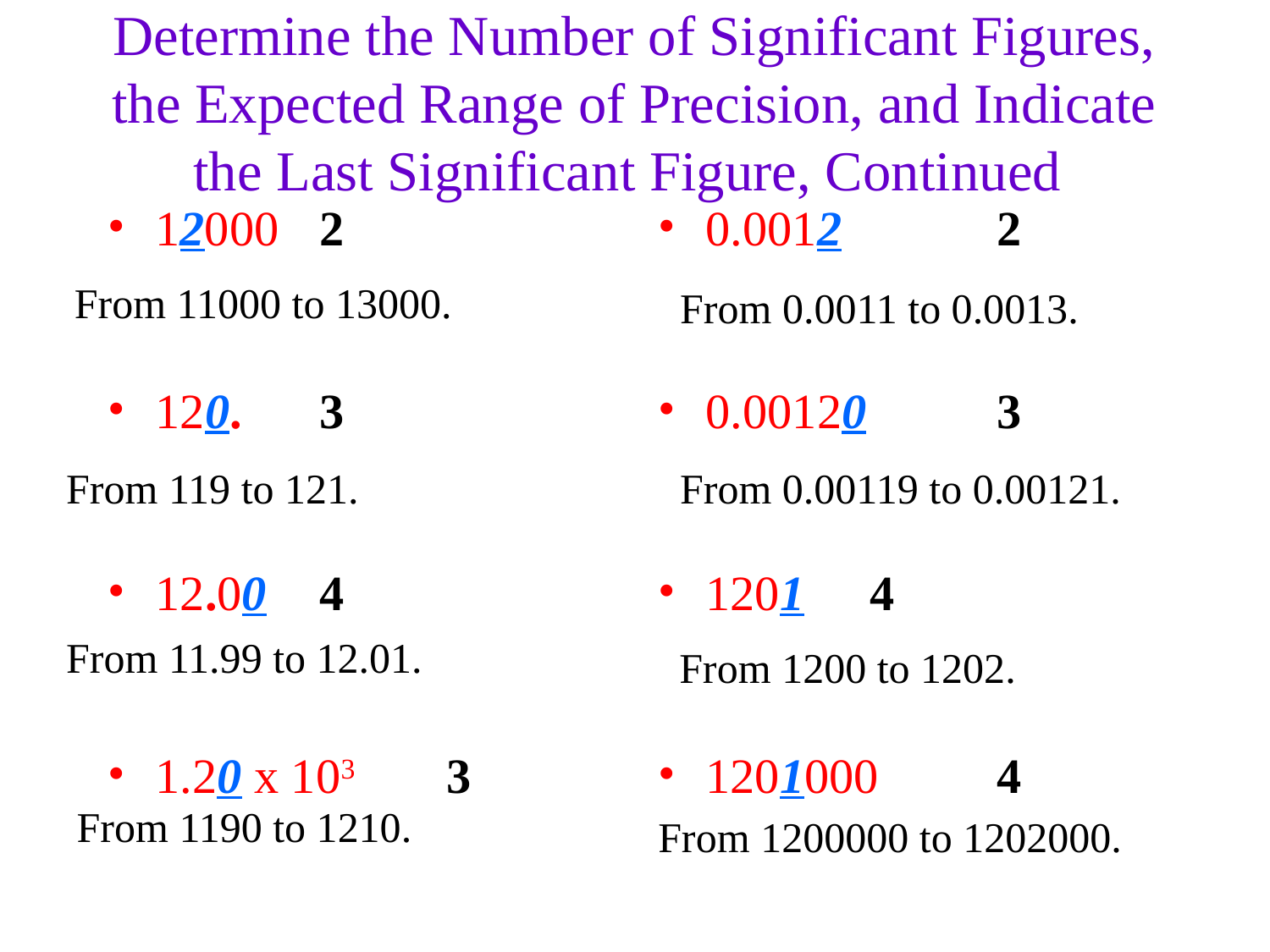

Determine the Number of Significant Figures, the Expected Range of Precision, and Indicate the Last Significant Figure, Continued
12000	   2
120.	   3
12.00	   4
1.20 x 103	   3
0.0012	   2
0.00120	   3
1201	   4
1201000	   4
From 11000 to 13000.
From 0.0011 to 0.0013.
From 119 to 121.
From 0.00119 to 0.00121.
From 11.99 to 12.01.
From 1200 to 1202.
From 1190 to 1210.
From 1200000 to 1202000.